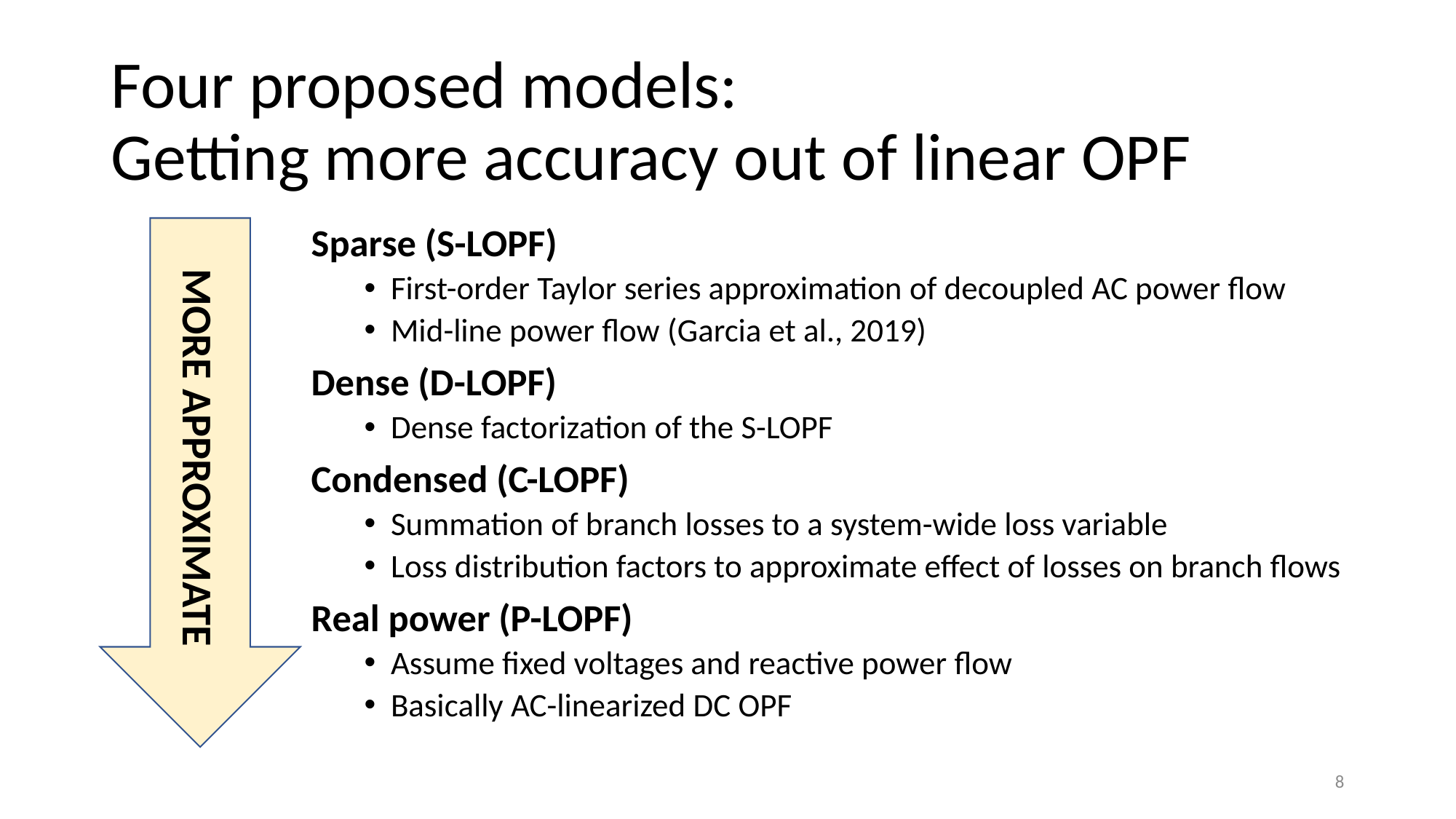

# Four proposed models: Getting more accuracy out of linear OPF
Sparse (S-LOPF)
First-order Taylor series approximation of decoupled AC power flow
Mid-line power flow (Garcia et al., 2019)
Dense (D-LOPF)
Dense factorization of the S-LOPF
Condensed (C-LOPF)
Summation of branch losses to a system-wide loss variable
Loss distribution factors to approximate effect of losses on branch flows
Real power (P-LOPF)
Assume fixed voltages and reactive power flow
Basically AC-linearized DC OPF
MORE APPROXIMATE
8